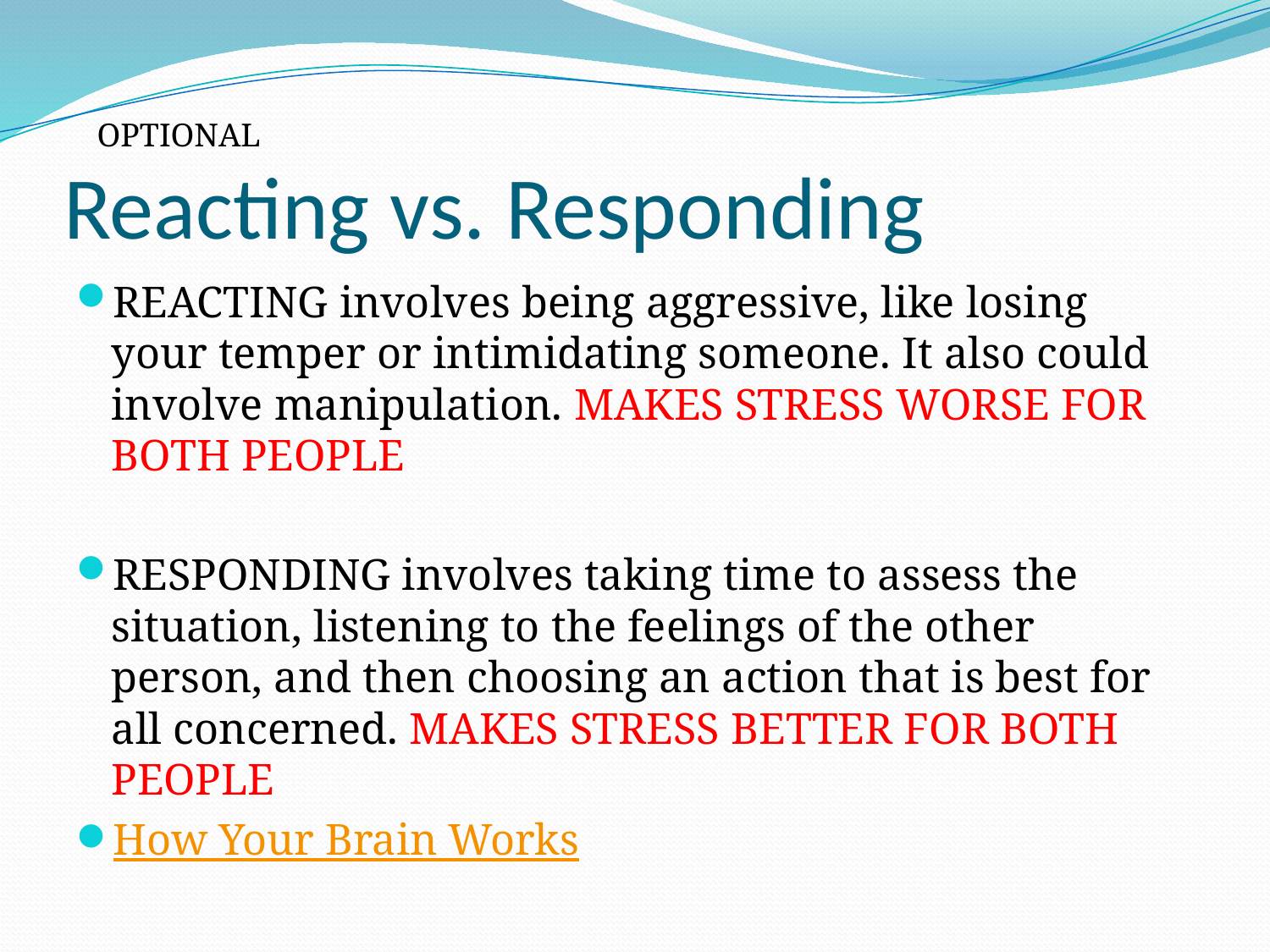

# Reacting vs. Responding
OPTIONAL
REACTING involves being aggressive, like losing your temper or intimidating someone. It also could involve manipulation. MAKES STRESS WORSE FOR BOTH PEOPLE

RESPONDING involves taking time to assess the situation, listening to the feelings of the other person, and then choosing an action that is best for all concerned. MAKES STRESS BETTER FOR BOTH PEOPLE
How Your Brain Works